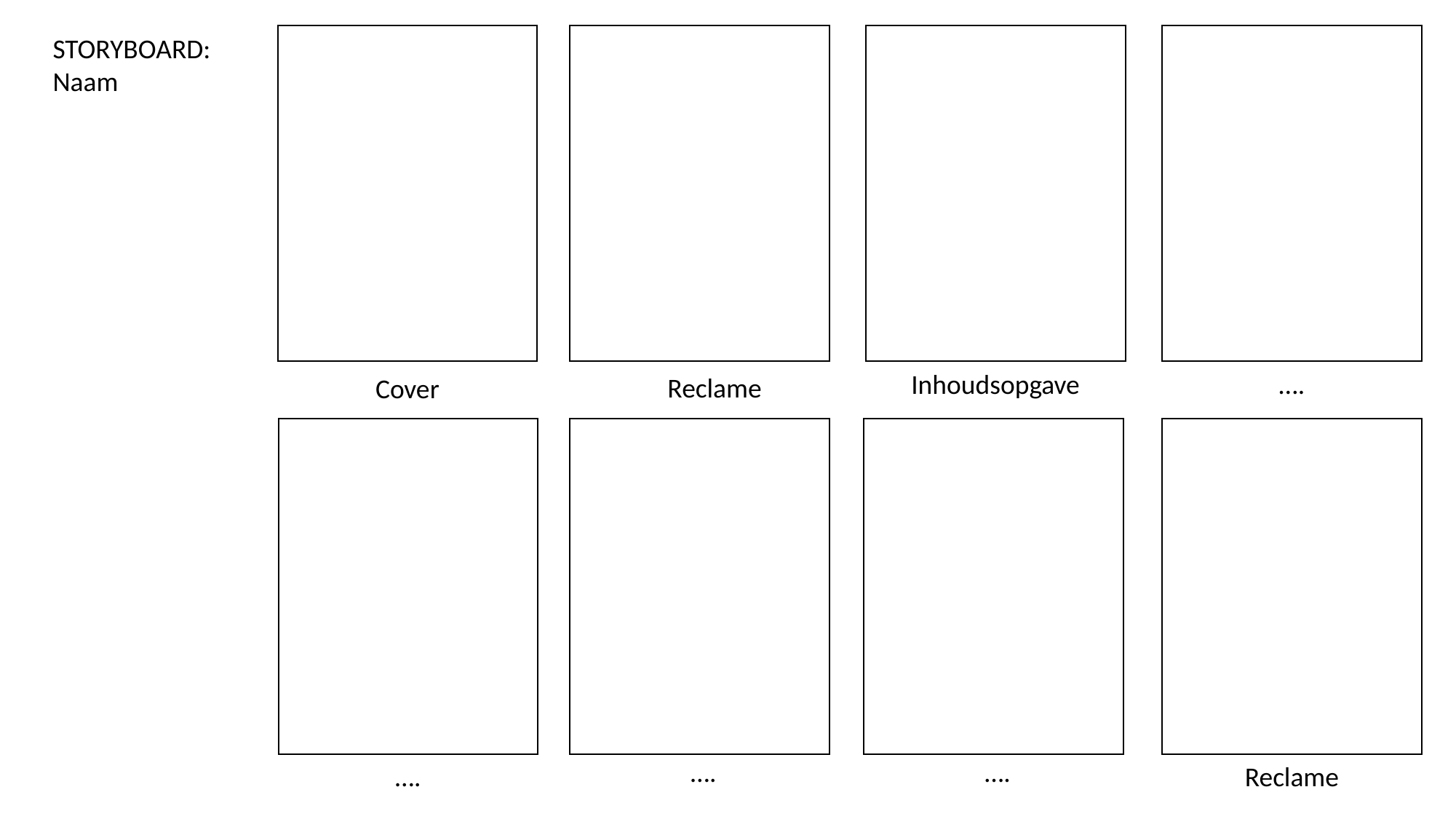

STORYBOARD:
Naam

Inhoudsopgave
….
Reclame
Cover

….
….
….
Reclame